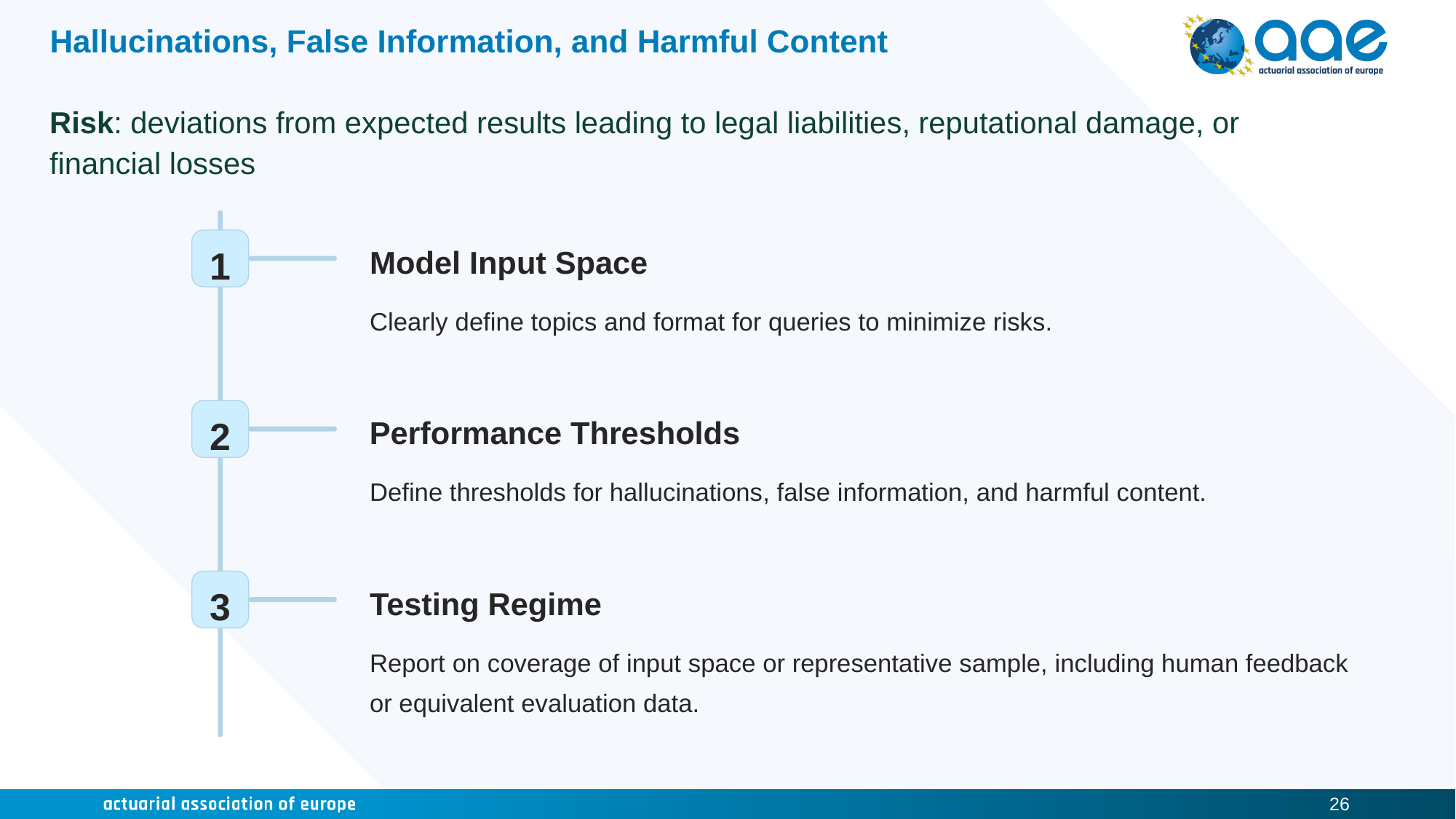

# Hallucinations, False Information, and Harmful Content
Risk: deviations from expected results leading to legal liabilities, reputational damage, or financial losses

1
Model Input Space

Clearly define topics and format for queries to minimize risks.

2
Performance Thresholds

Define thresholds for hallucinations, false information, and harmful content.

3
Testing Regime

Report on coverage of input space or representative sample, including human feedback or equivalent evaluation data.
26